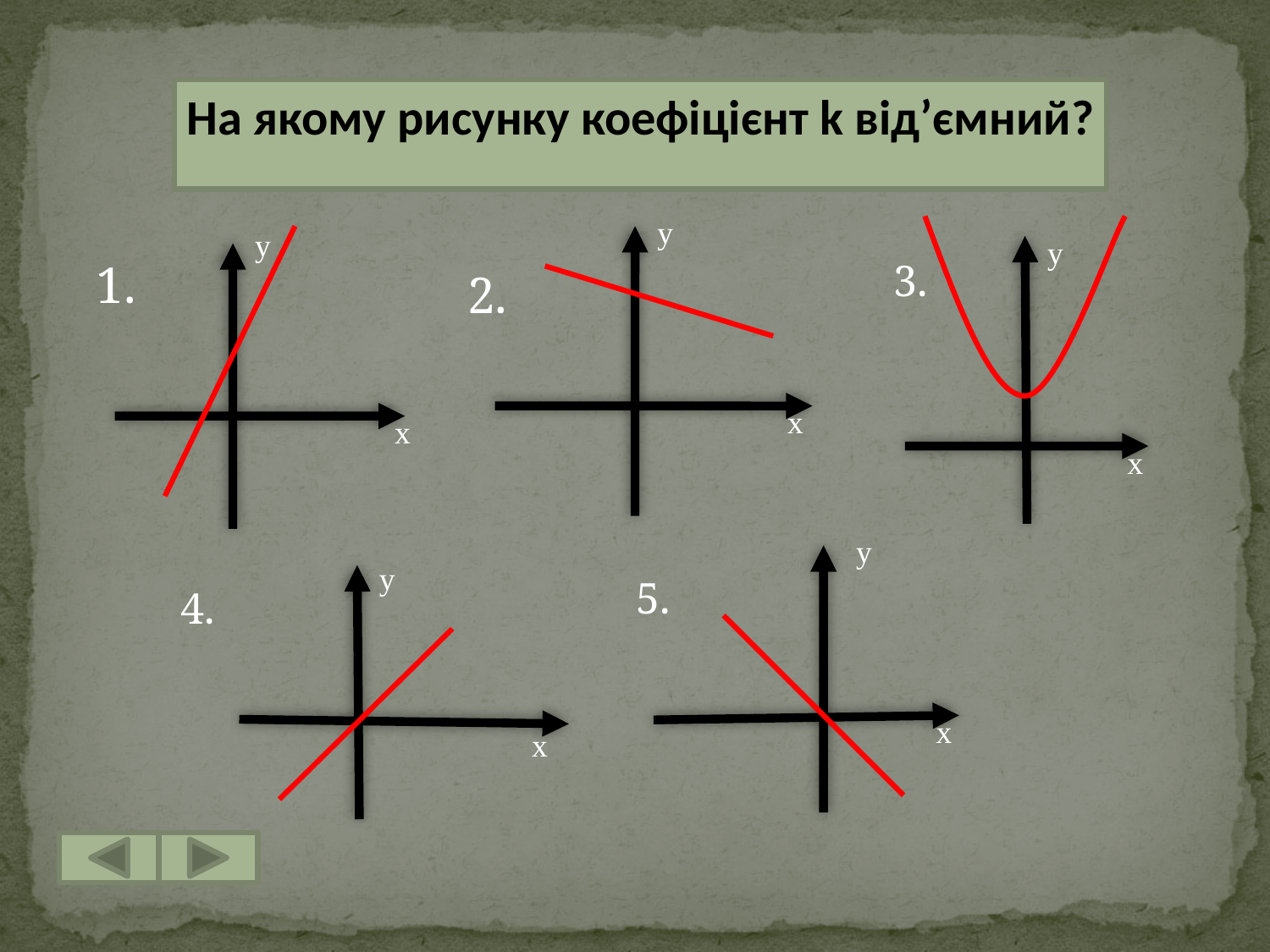

На якому рисунку коефіцієнт k від’ємний?

y

y

y

1.
3.
2.

x
x

x

y

y

5.
4.

x

x